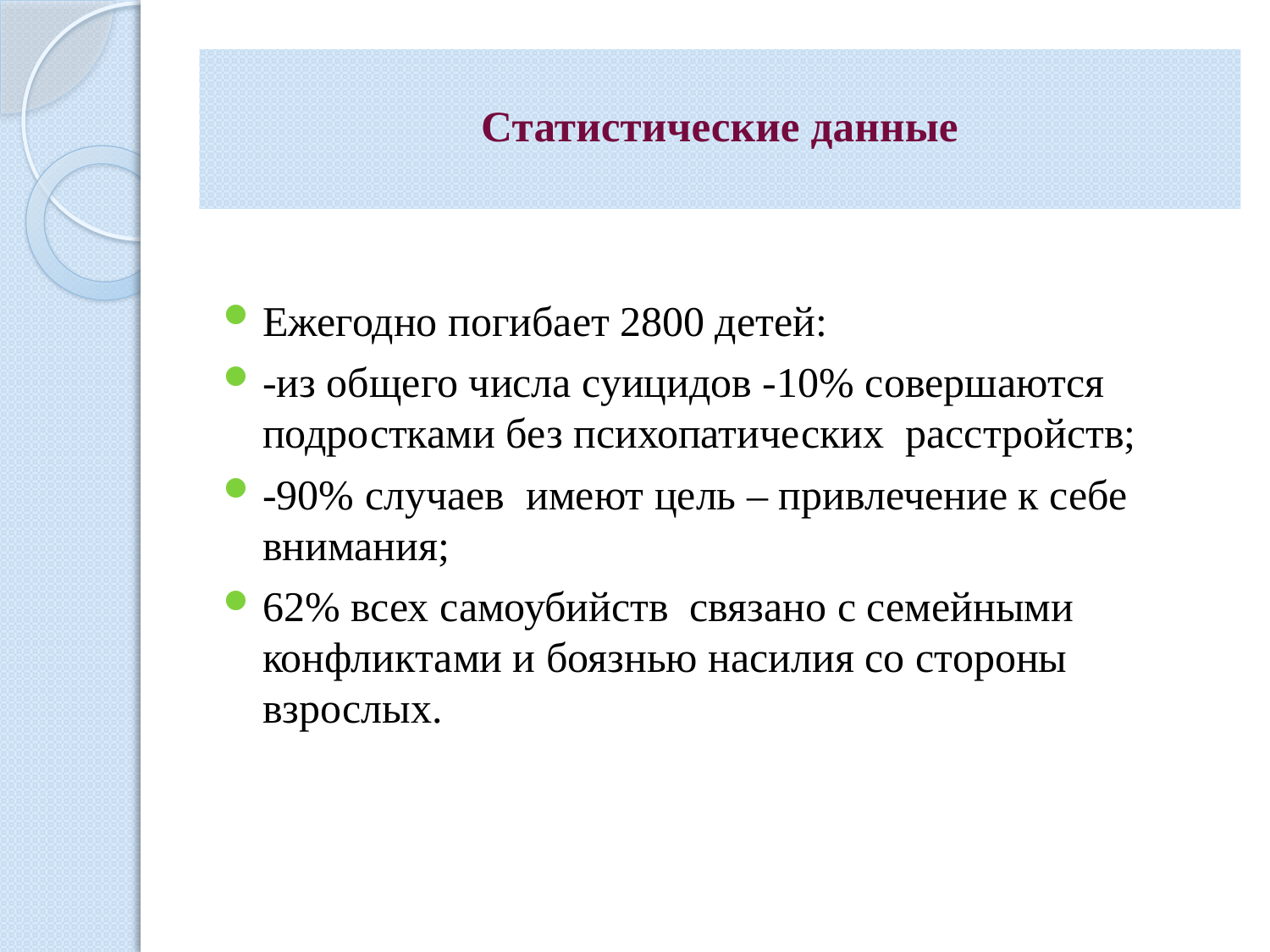

# Статистические данные
Ежегодно погибает 2800 детей:
-из общего числа суицидов -10% совершаются подростками без психопатических  расстройств;
-90% случаев  имеют цель – привлечение к себе внимания;
62% всех самоубийств  связано с семейными конфликтами и боязнью насилия со стороны взрослых.